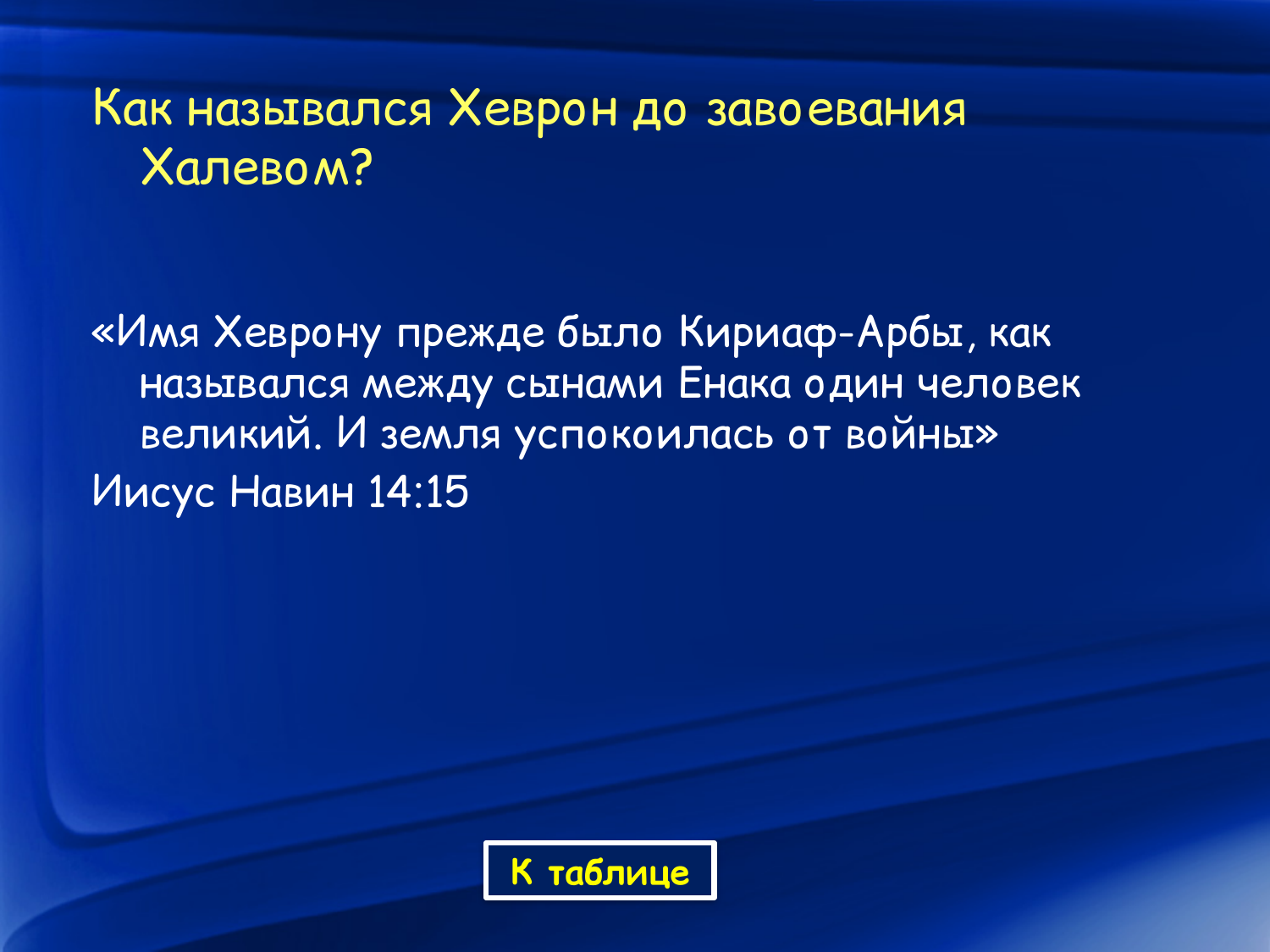

Как назывался Хеврон до завоевания Халевом?
«Имя Хеврону прежде было Кириаф-Арбы, как назывался между сынами Енака один человек великий. И земля успокоилась от войны»
Иисус Навин 14:15
К таблице